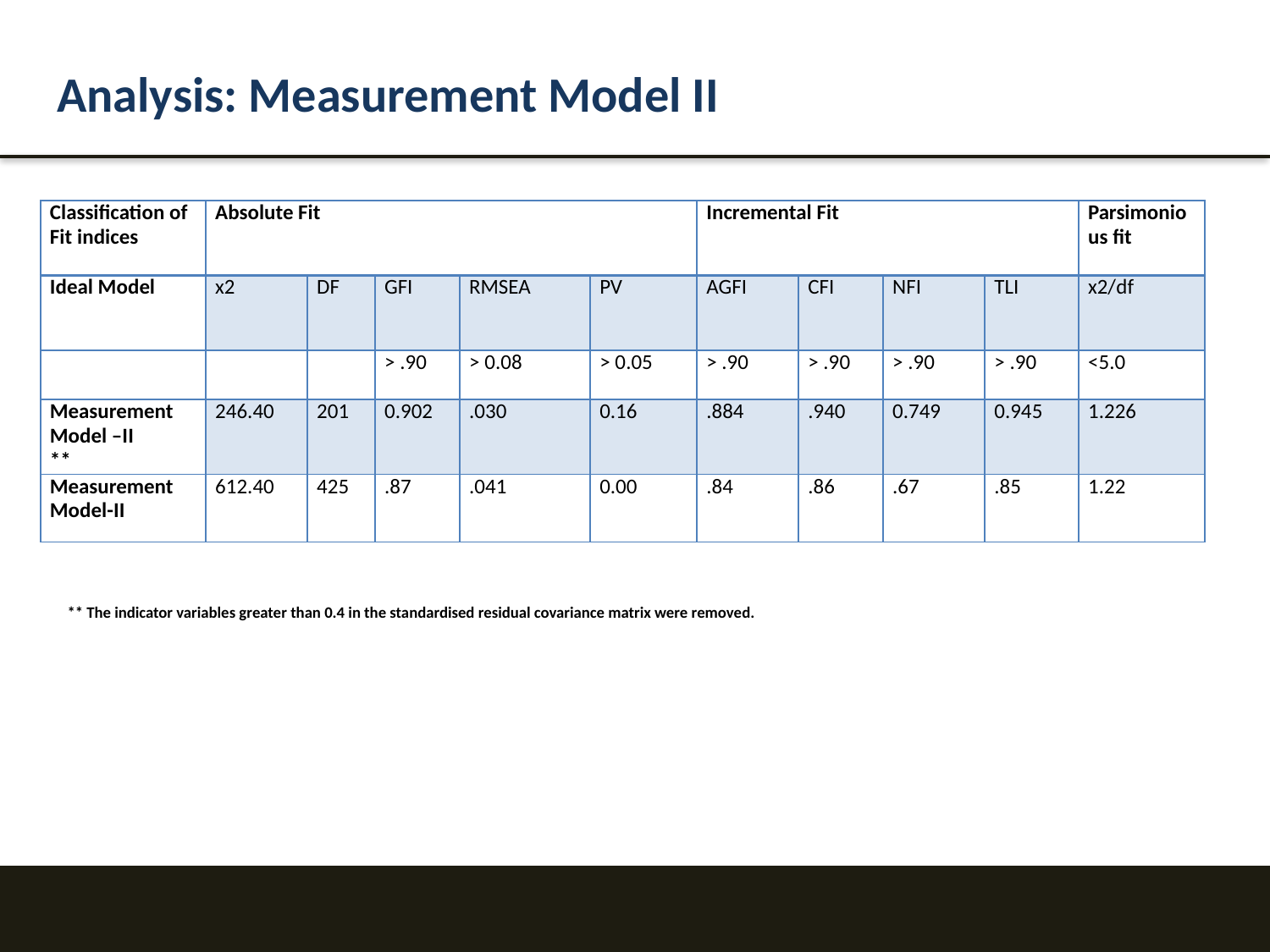

Analysis: Measurement Model II

| Classification of Fit indices | Absolute Fit |  |  |  |  | Incremental Fit |  |  |  | Parsimonious fit |
| --- | --- | --- | --- | --- | --- | --- | --- | --- | --- | --- |
| Ideal Model | x2 | DF | GFI | RMSEA | PV | AGFI | CFI | NFI | TLI | x2/df |
|  |  |  | > .90 | > 0.08 | > 0.05 | > .90 | > .90 | > .90 | > .90 | <5.0 |
| Measurement Model –II \*\* | 246.40 | 201 | 0.902 | .030 | 0.16 | .884 | .940 | 0.749 | 0.945 | 1.226 |
| Measurement Model-II | 612.40 | 425 | .87 | .041 | 0.00 | .84 | .86 | .67 | .85 | 1.22 |
** The indicator variables greater than 0.4 in the standardised residual covariance matrix were removed.